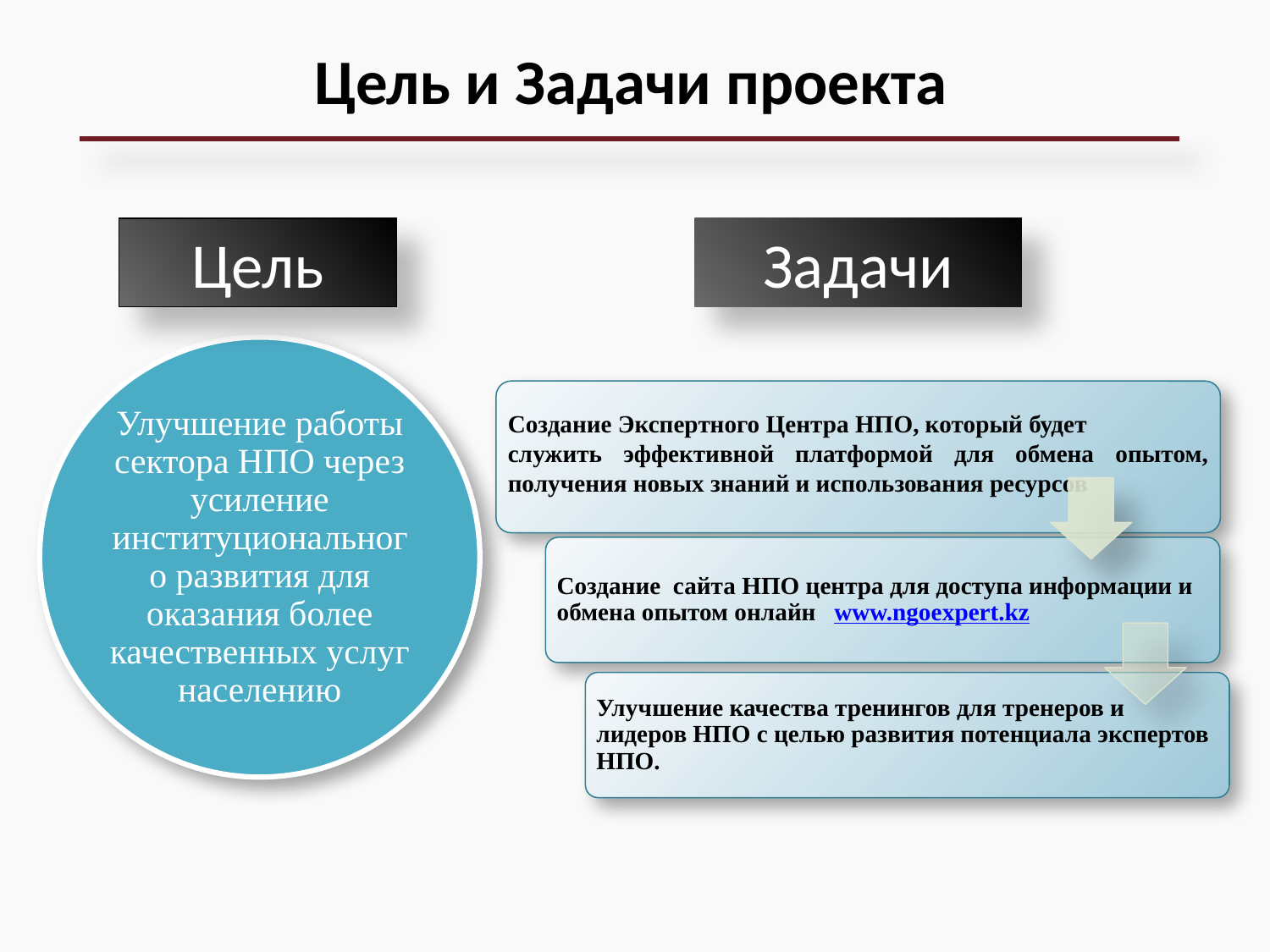

# Цель и Задачи проекта
Цель
Задачи
Улучшение работы сектора НПО через усиление институционального развития для оказания более качественных услуг населению

Создание Экспертного Центра НПО, который будет
служить эффективной платформой для обмена опытом, получения новых знаний и использования ресурсов

Создание  сайта НПО центра для доступа информации и обмена опытом онлайн   www.ngoexpert.kz
Улучшение качества тренингов для тренеров и лидеров НПО с целью развития потенциала экспертов НПО.